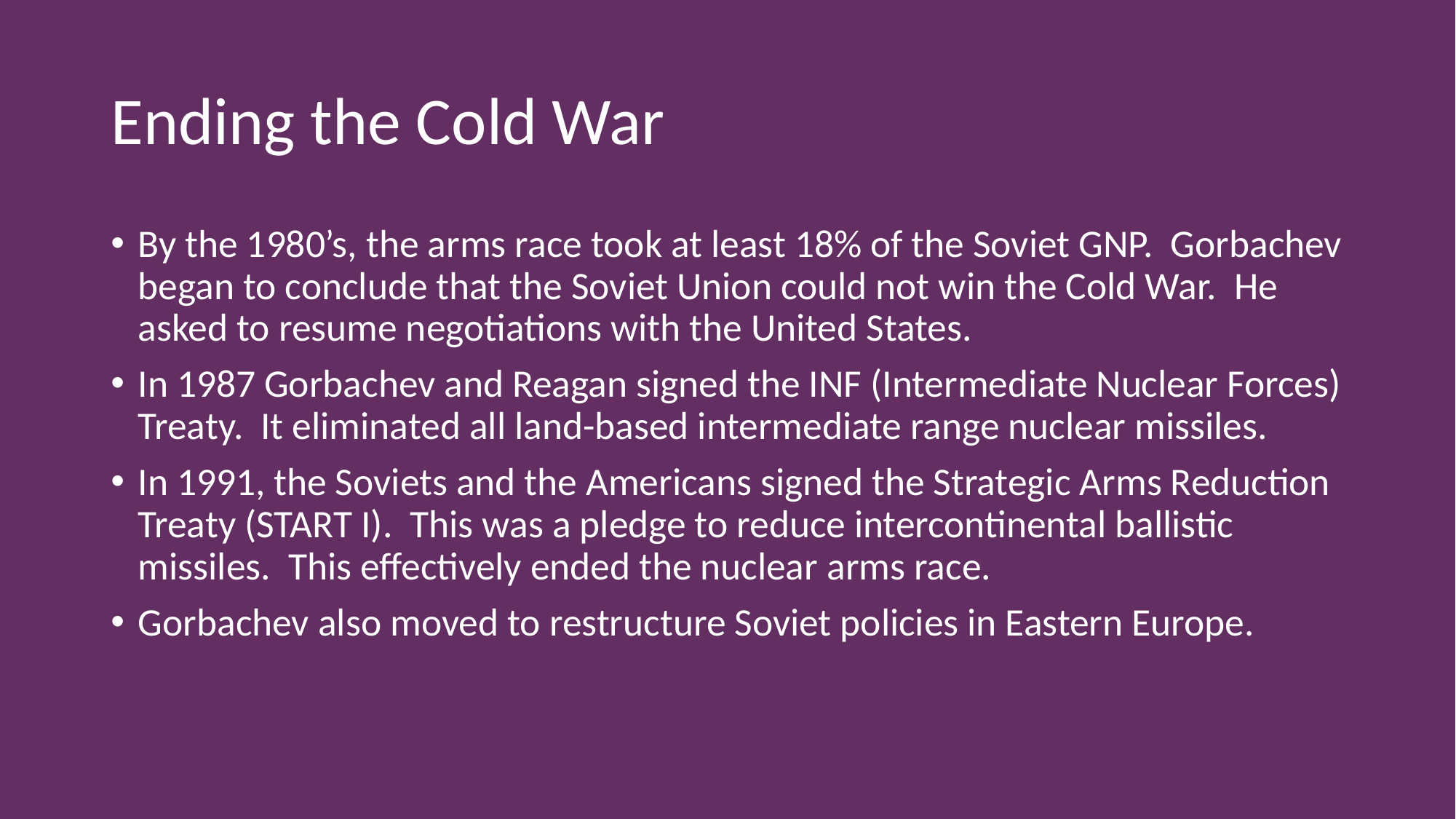

# Ending the Cold War
By the 1980’s, the arms race took at least 18% of the Soviet GNP.  Gorbachev began to conclude that the Soviet Union could not win the Cold War.  He asked to resume negotiations with the United States.
In 1987 Gorbachev and Reagan signed the INF (Intermediate Nuclear Forces) Treaty.  It eliminated all land-based intermediate range nuclear missiles.
In 1991, the Soviets and the Americans signed the Strategic Arms Reduction Treaty (START I).  This was a pledge to reduce intercontinental ballistic missiles.  This effectively ended the nuclear arms race.
Gorbachev also moved to restructure Soviet policies in Eastern Europe.